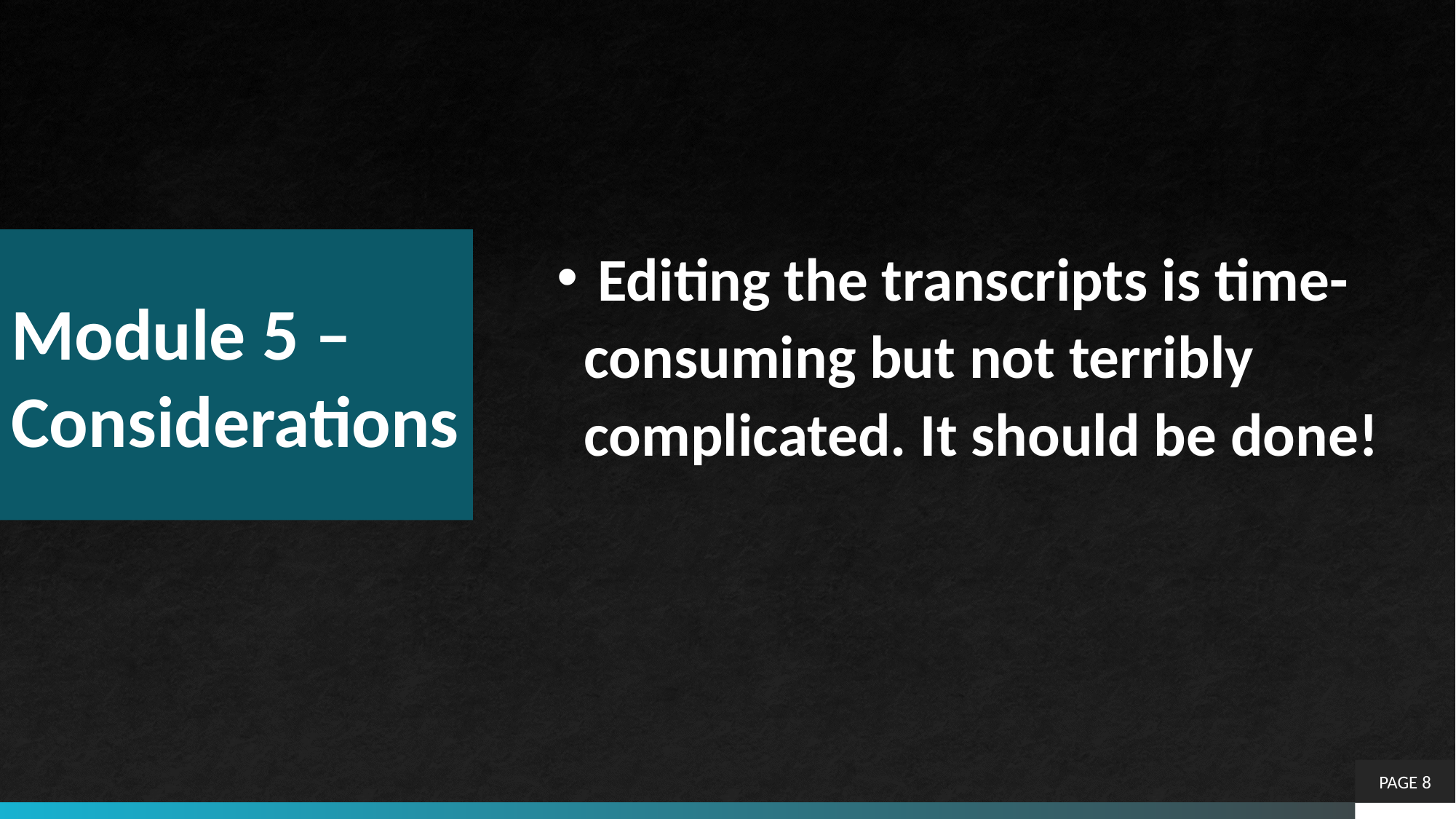

# Module 5 – Considerations
 Editing the transcripts is time-consuming but not terribly complicated. It should be done!
PAGE 8